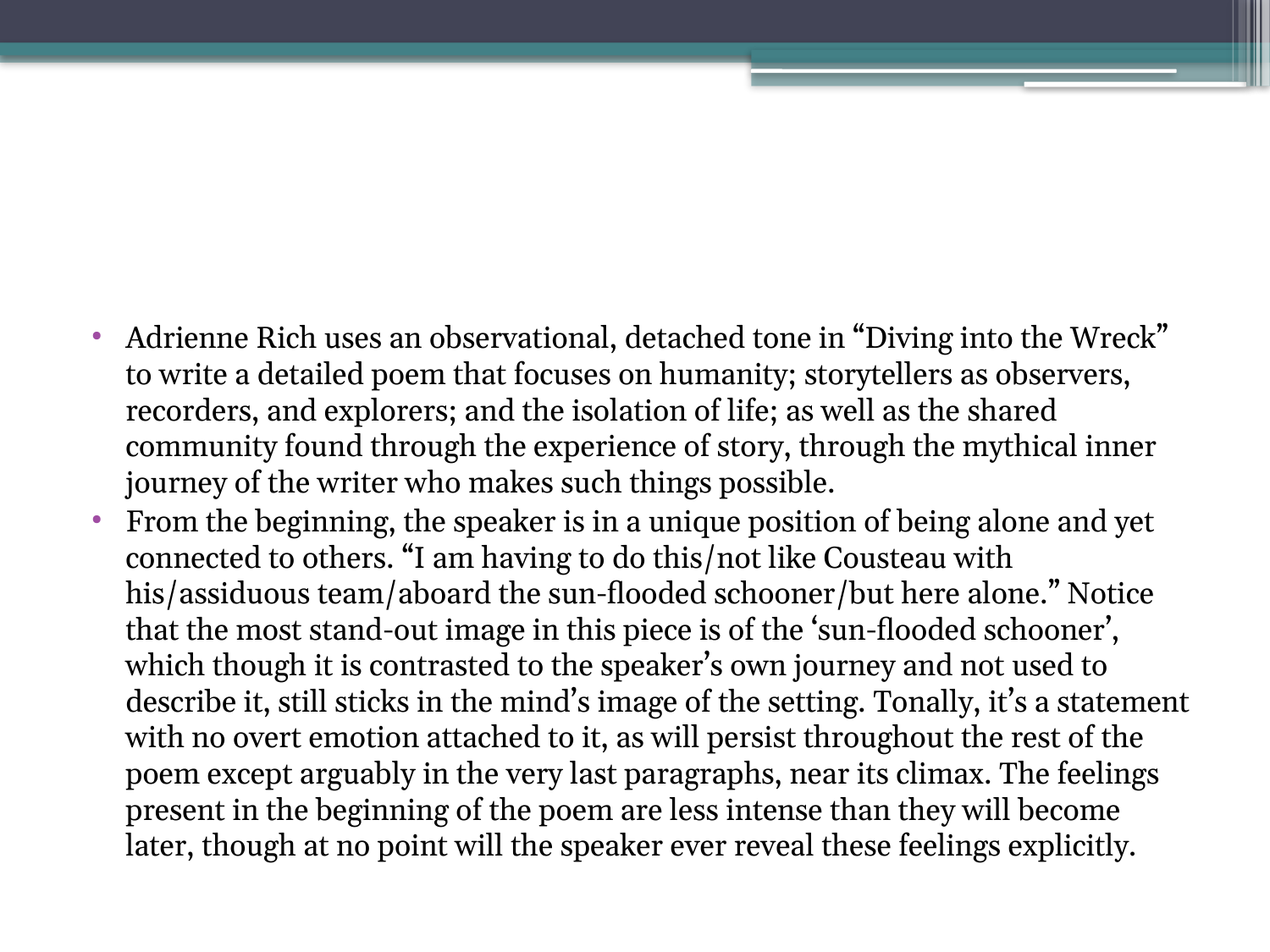

#
Adrienne Rich uses an observational, detached tone in “Diving into the Wreck” to write a detailed poem that focuses on humanity; storytellers as observers, recorders, and explorers; and the isolation of life; as well as the shared community found through the experience of story, through the mythical inner journey of the writer who makes such things possible.
From the beginning, the speaker is in a unique position of being alone and yet connected to others. “I am having to do this/not like Cousteau with his/assiduous team/aboard the sun-flooded schooner/but here alone.” Notice that the most stand-out image in this piece is of the ‘sun-flooded schooner’, which though it is contrasted to the speaker’s own journey and not used to describe it, still sticks in the mind’s image of the setting. Tonally, it’s a statement with no overt emotion attached to it, as will persist throughout the rest of the poem except arguably in the very last paragraphs, near its climax. The feelings present in the beginning of the poem are less intense than they will become later, though at no point will the speaker ever reveal these feelings explicitly.